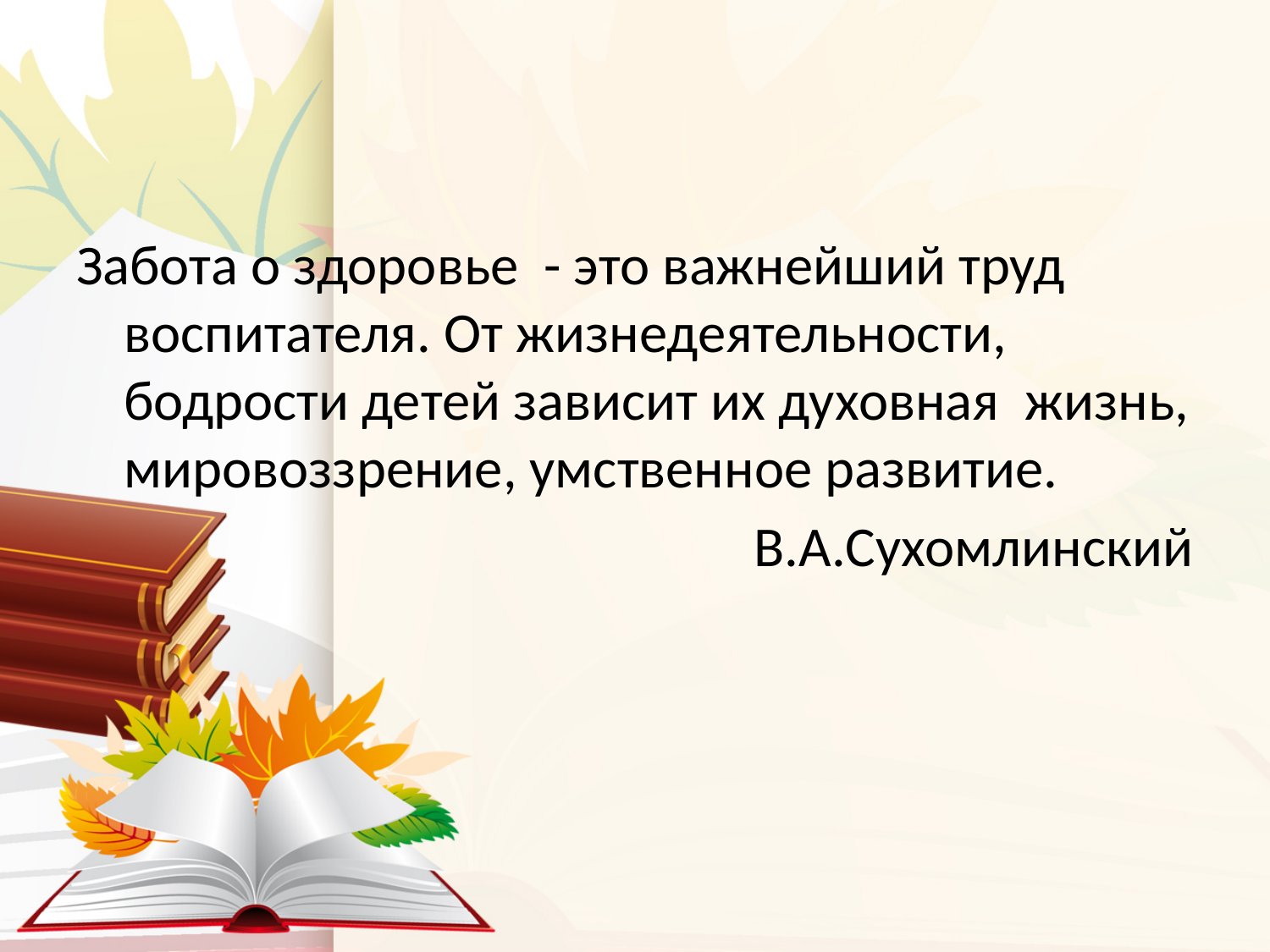

#
Забота о здоровье  - это важнейший труд воспитателя. От жизнедеятельности, бодрости детей зависит их духовная  жизнь, мировоззрение, умственное развитие.
В.А.Сухомлинский